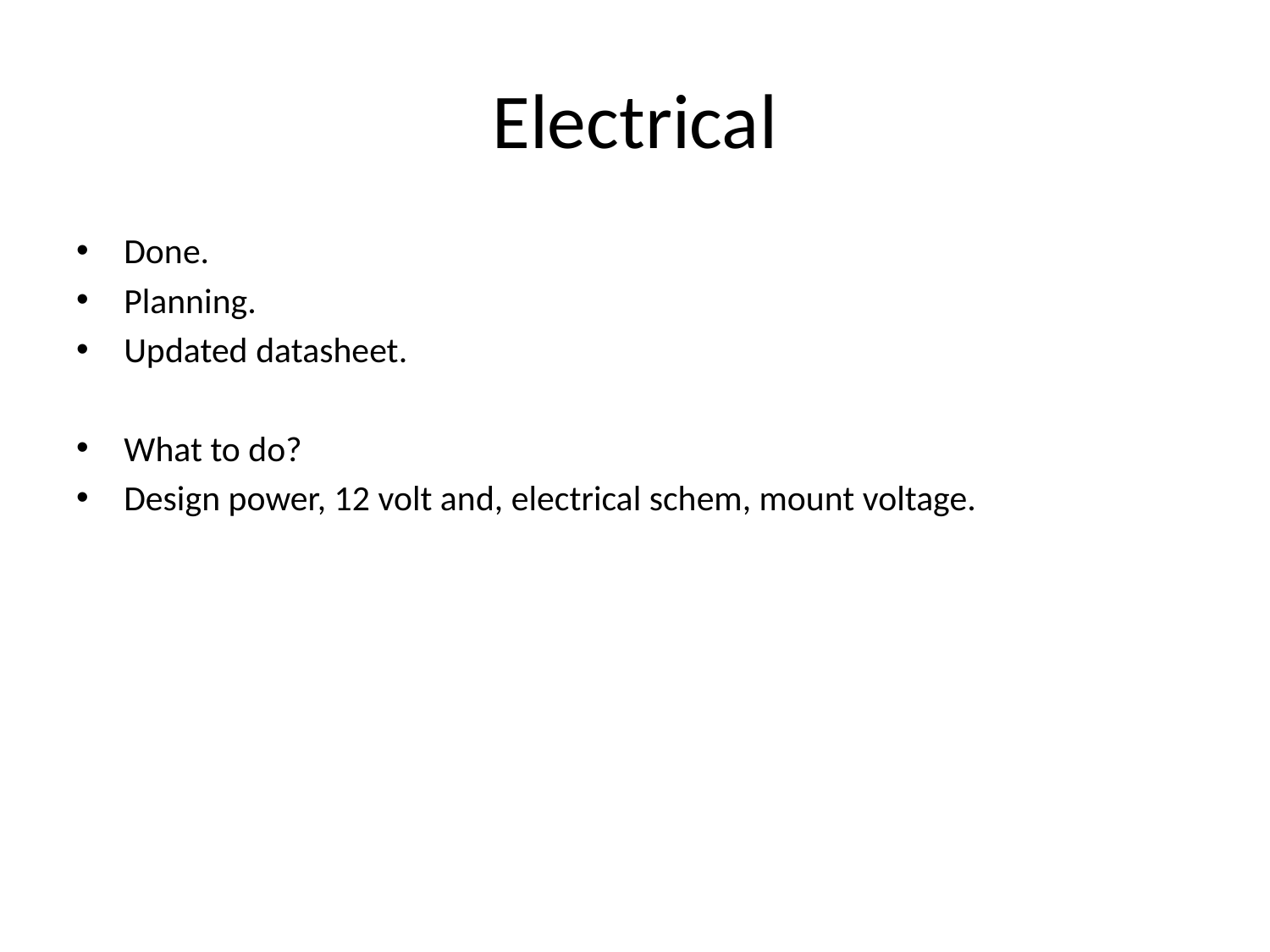

# Electrical
Done.
Planning.
Updated datasheet.

What to do?
Design power, 12 volt and, electrical schem, mount voltage.